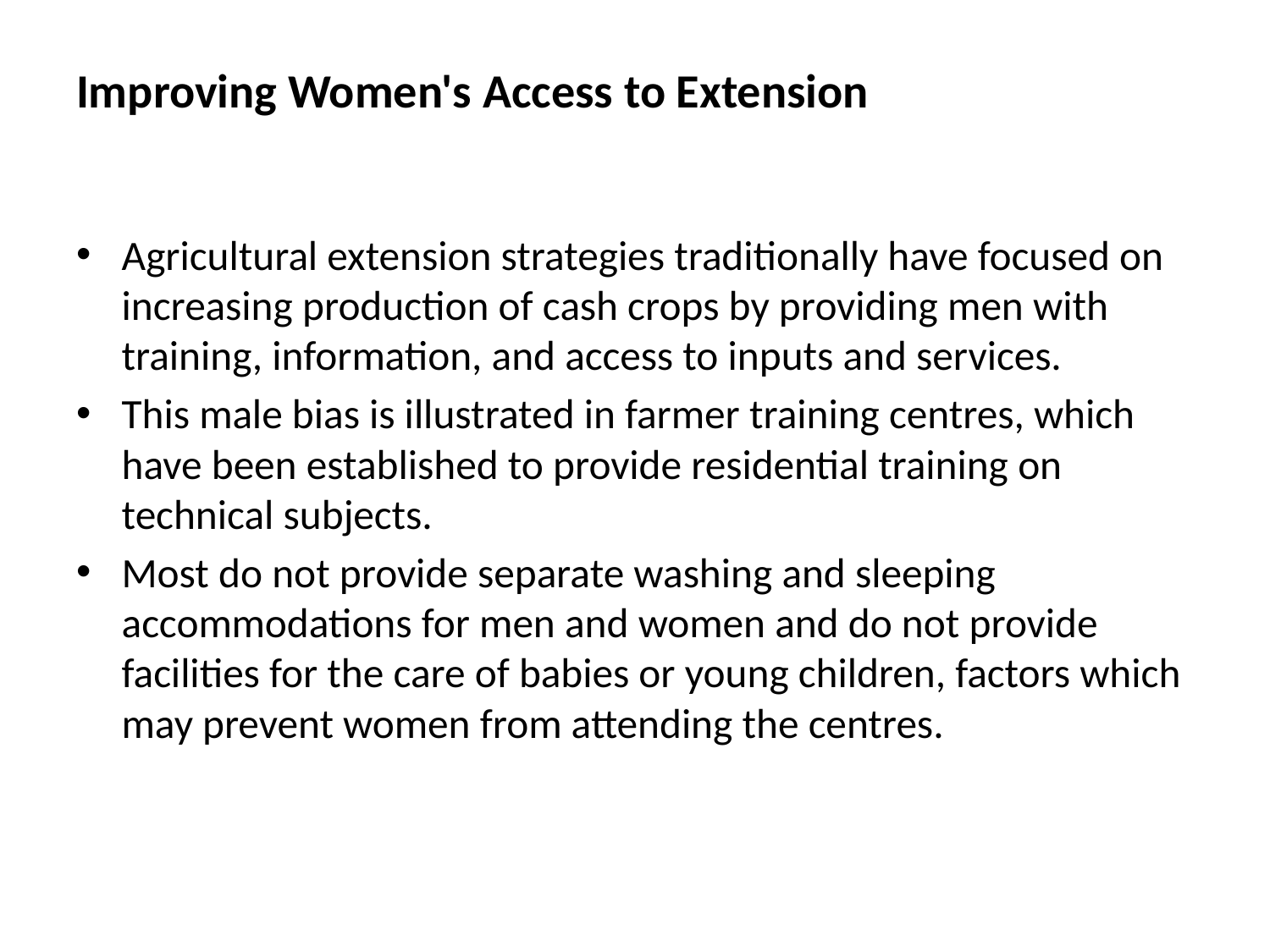

# Improving Women's Access to Extension
Agricultural extension strategies traditionally have focused on increasing production of cash crops by providing men with training, information, and access to inputs and services.
This male bias is illustrated in farmer training centres, which have been established to provide residential training on technical subjects.
Most do not provide separate washing and sleeping accommodations for men and women and do not provide facilities for the care of babies or young children, factors which may prevent women from attending the centres.